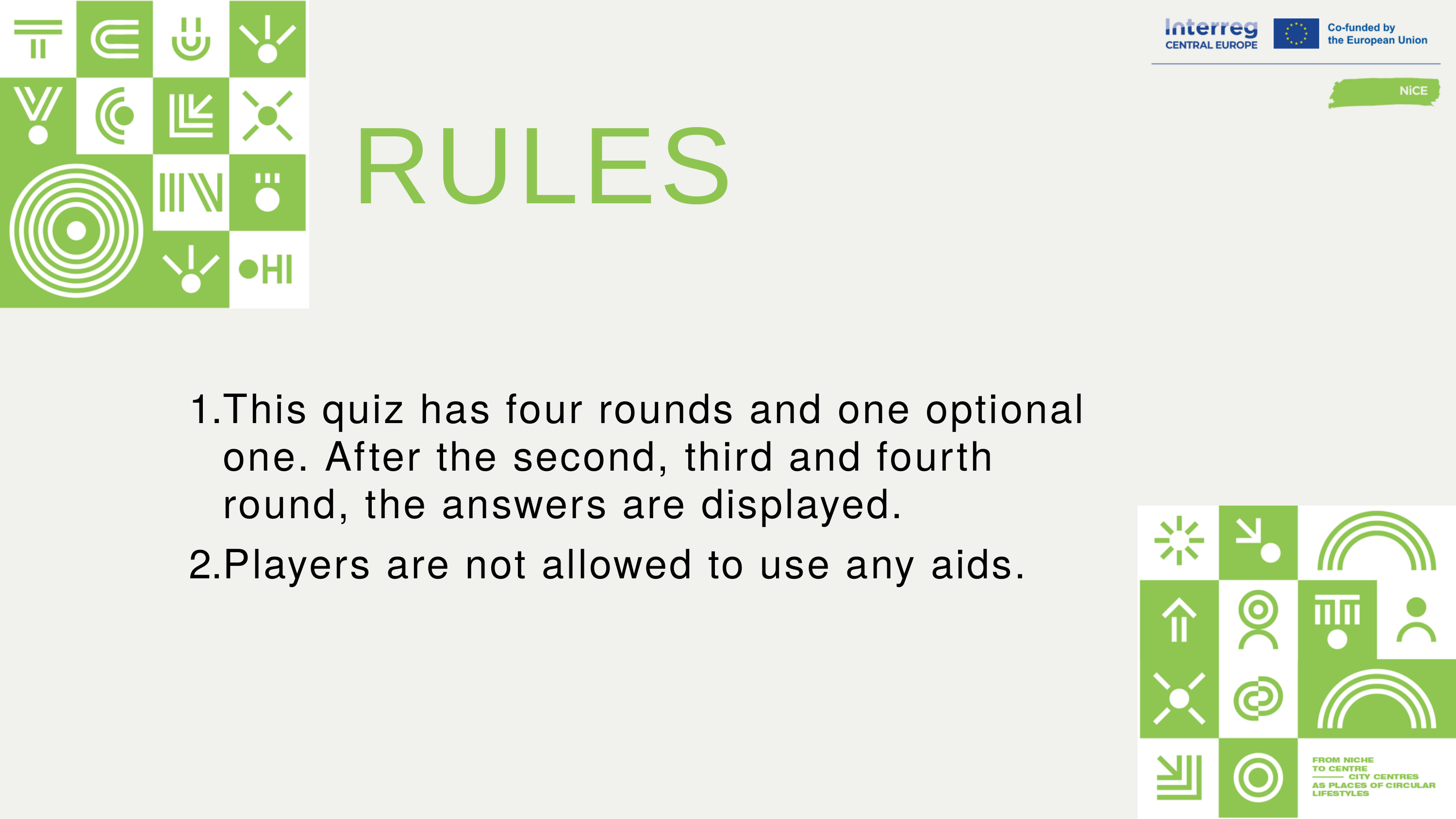

RULES
This quiz has four rounds and one optional one. After the second, third and fourth round, the answers are displayed.
Players are not allowed to use any aids.